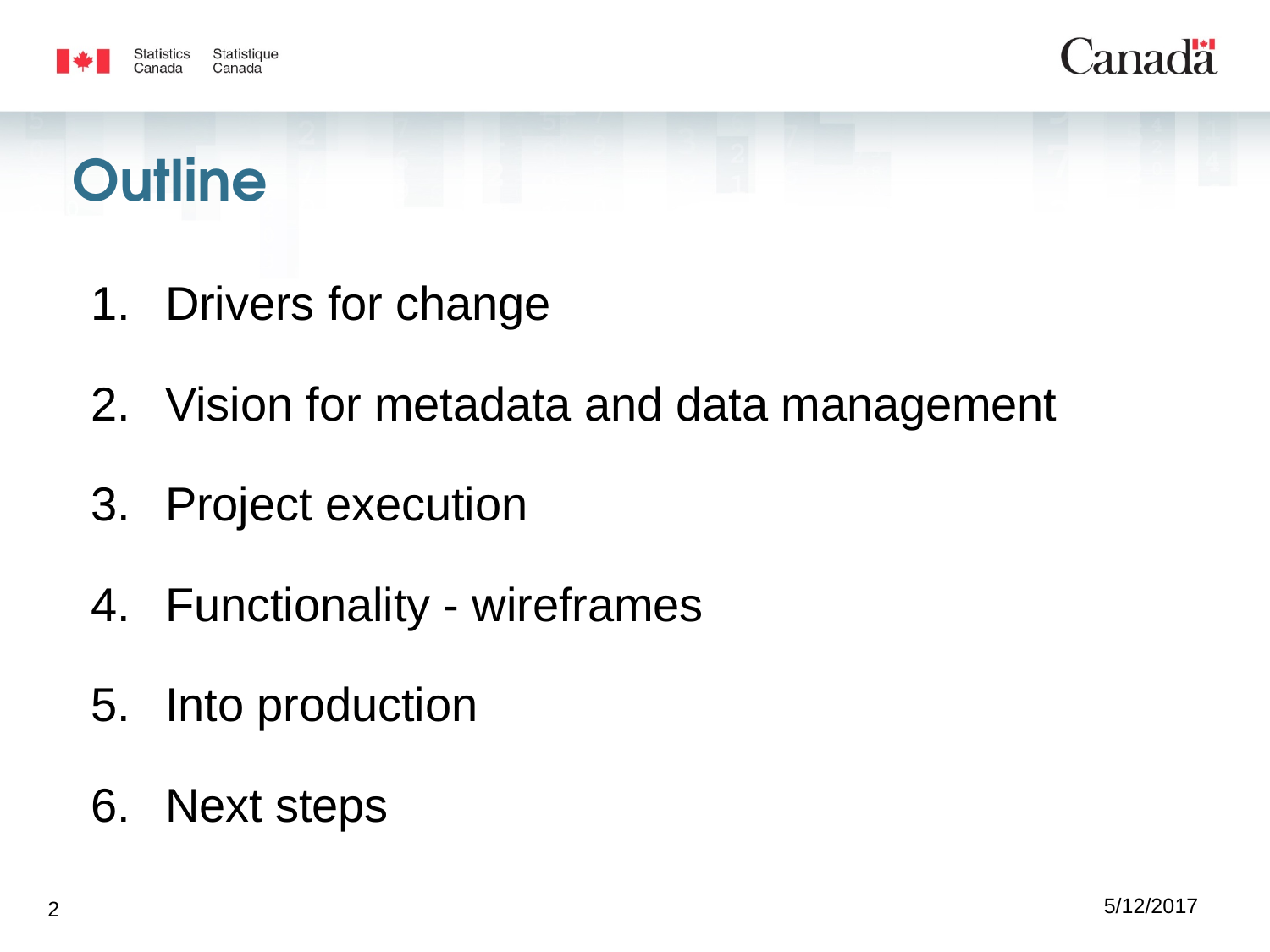

# Outline
Drivers for change
Vision for metadata and data management
Project execution
Functionality - wireframes
Into production
Next steps

5/12/2017
2